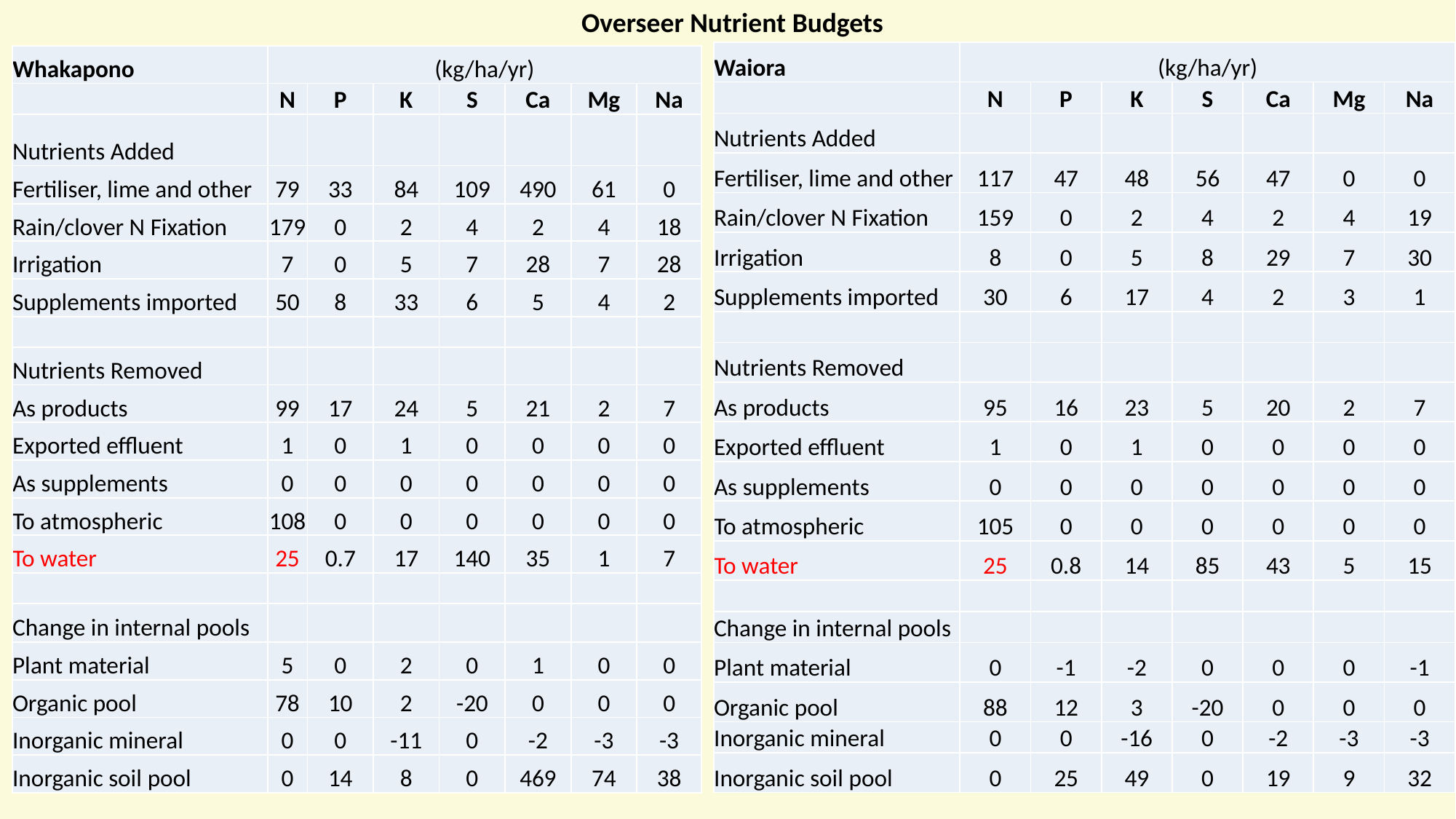

Overseer Nutrient Budgets
| Waiora | (kg/ha/yr) |  |  |  |  |  |  |
| --- | --- | --- | --- | --- | --- | --- | --- |
|  | N | P | K | S | Ca | Mg | Na |
| Nutrients Added |  |  |  |  |  |  |  |
| Fertiliser, lime and other | 117 | 47 | 48 | 56 | 47 | 0 | 0 |
| Rain/clover N Fixation | 159 | 0 | 2 | 4 | 2 | 4 | 19 |
| Irrigation | 8 | 0 | 5 | 8 | 29 | 7 | 30 |
| Supplements imported | 30 | 6 | 17 | 4 | 2 | 3 | 1 |
|  |  |  |  |  |  |  |  |
| Nutrients Removed |  |  |  |  |  |  |  |
| As products | 95 | 16 | 23 | 5 | 20 | 2 | 7 |
| Exported effluent | 1 | 0 | 1 | 0 | 0 | 0 | 0 |
| As supplements | 0 | 0 | 0 | 0 | 0 | 0 | 0 |
| To atmospheric | 105 | 0 | 0 | 0 | 0 | 0 | 0 |
| To water | 25 | 0.8 | 14 | 85 | 43 | 5 | 15 |
|  |  |  |  |  |  |  |  |
| Change in internal pools |  |  |  |  |  |  |  |
| Plant material | 0 | -1 | -2 | 0 | 0 | 0 | -1 |
| Organic pool | 88 | 12 | 3 | -20 | 0 | 0 | 0 |
| Inorganic mineral | 0 | 0 | -16 | 0 | -2 | -3 | -3 |
| Inorganic soil pool | 0 | 25 | 49 | 0 | 19 | 9 | 32 |
| Whakapono | (kg/ha/yr) |  |  |  |  |  |  |
| --- | --- | --- | --- | --- | --- | --- | --- |
|  | N | P | K | S | Ca | Mg | Na |
| Nutrients Added |  |  |  |  |  |  |  |
| Fertiliser, lime and other | 79 | 33 | 84 | 109 | 490 | 61 | 0 |
| Rain/clover N Fixation | 179 | 0 | 2 | 4 | 2 | 4 | 18 |
| Irrigation | 7 | 0 | 5 | 7 | 28 | 7 | 28 |
| Supplements imported | 50 | 8 | 33 | 6 | 5 | 4 | 2 |
|  |  |  |  |  |  |  |  |
| Nutrients Removed |  |  |  |  |  |  |  |
| As products | 99 | 17 | 24 | 5 | 21 | 2 | 7 |
| Exported effluent | 1 | 0 | 1 | 0 | 0 | 0 | 0 |
| As supplements | 0 | 0 | 0 | 0 | 0 | 0 | 0 |
| To atmospheric | 108 | 0 | 0 | 0 | 0 | 0 | 0 |
| To water | 25 | 0.7 | 17 | 140 | 35 | 1 | 7 |
|  |  |  |  |  |  |  |  |
| Change in internal pools |  |  |  |  |  |  |  |
| Plant material | 5 | 0 | 2 | 0 | 1 | 0 | 0 |
| Organic pool | 78 | 10 | 2 | -20 | 0 | 0 | 0 |
| Inorganic mineral | 0 | 0 | -11 | 0 | -2 | -3 | -3 |
| Inorganic soil pool | 0 | 14 | 8 | 0 | 469 | 74 | 38 |